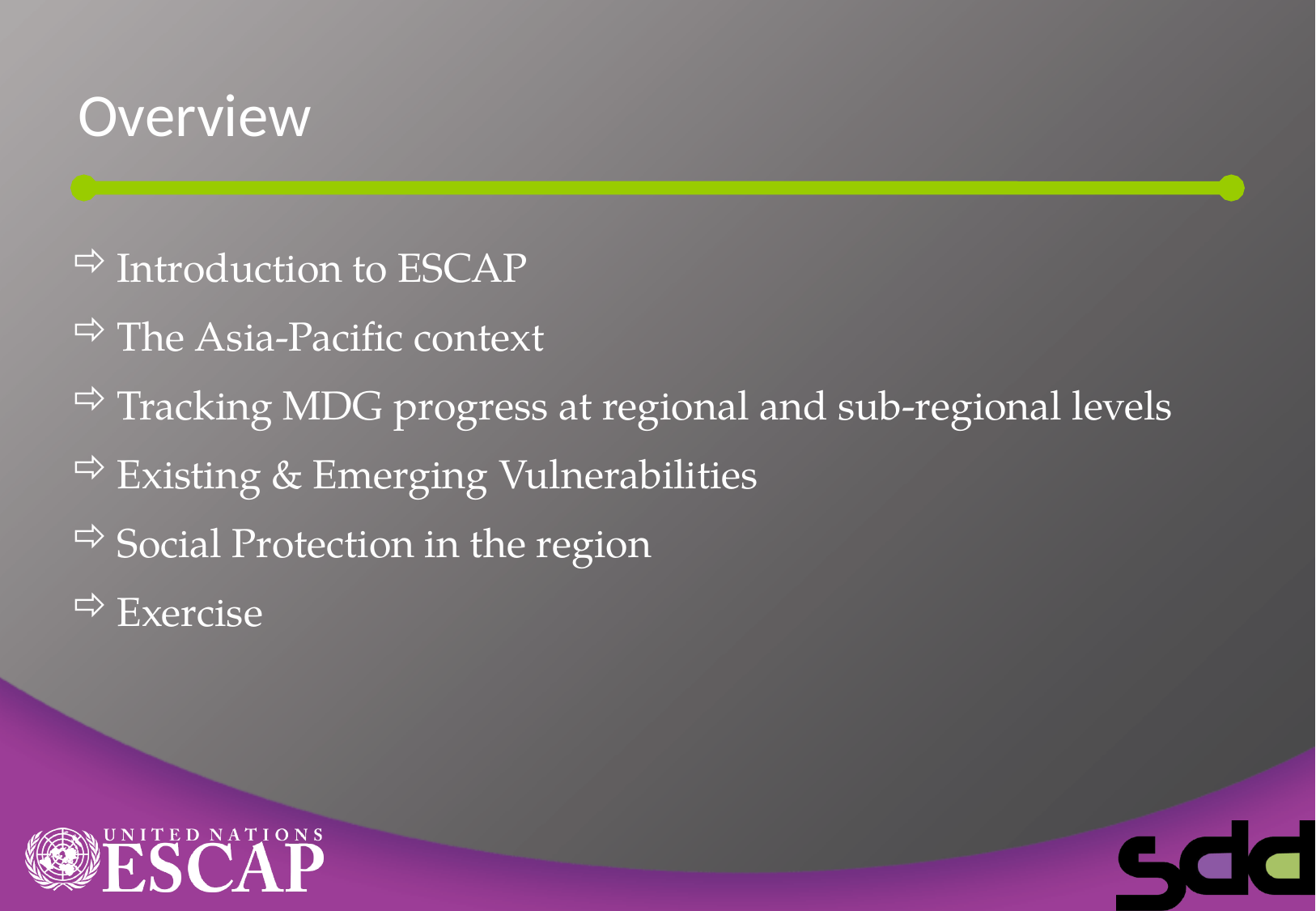

# Overview
Introduction to ESCAP
The Asia-Pacific context
Tracking MDG progress at regional and sub-regional levels
Existing & Emerging Vulnerabilities
Social Protection in the region
Exercise